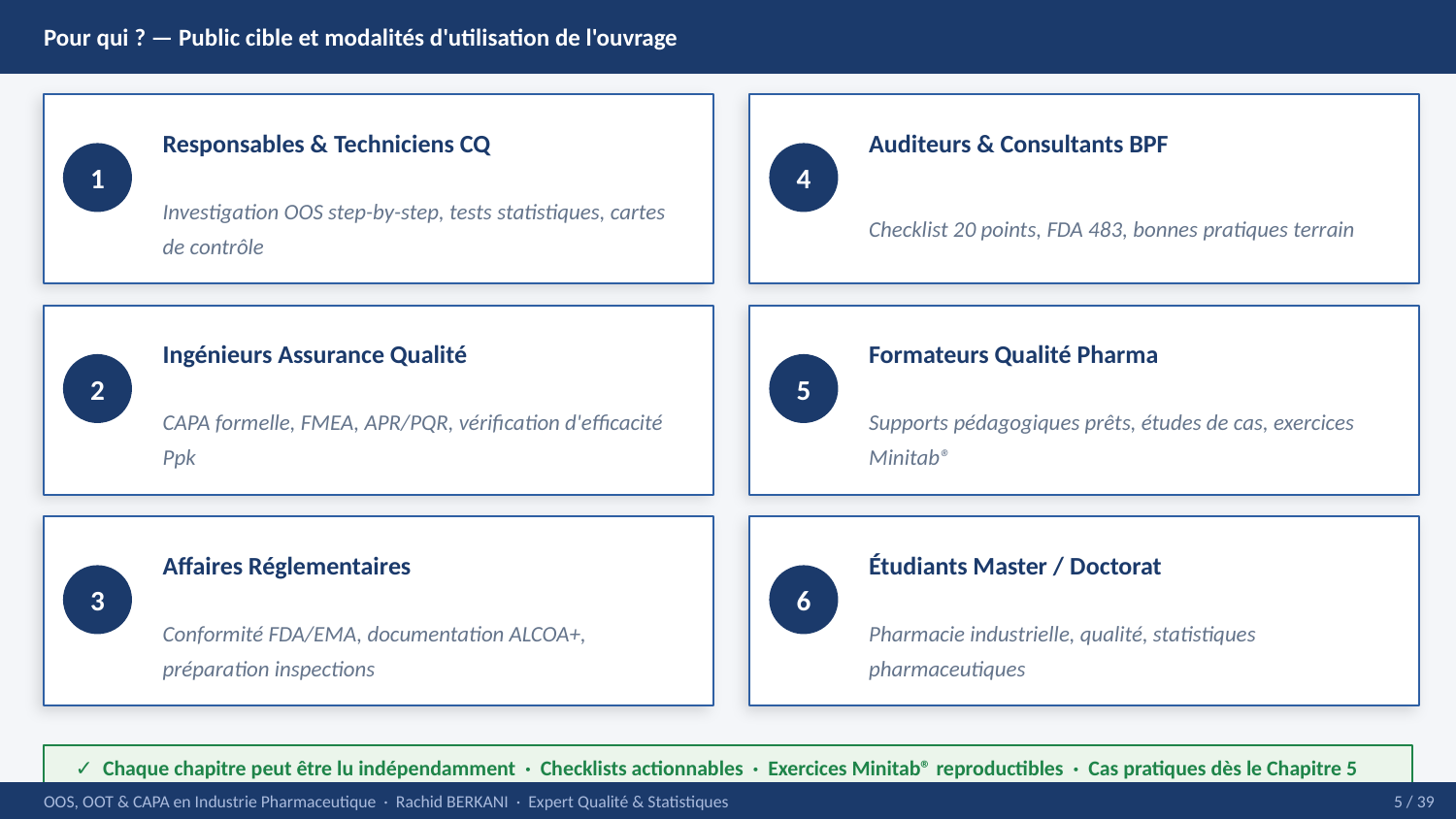

Pour qui ? — Public cible et modalités d'utilisation de l'ouvrage

Responsables & Techniciens CQ
Auditeurs & Consultants BPF

1

4
Investigation OOS step-by-step, tests statistiques, cartes de contrôle
Checklist 20 points, FDA 483, bonnes pratiques terrain

Ingénieurs Assurance Qualité
Formateurs Qualité Pharma

2

5
CAPA formelle, FMEA, APR/PQR, vérification d'efficacité Ppk
Supports pédagogiques prêts, études de cas, exercices Minitab®

Affaires Réglementaires
Étudiants Master / Doctorat

3

6
Conformité FDA/EMA, documentation ALCOA+, préparation inspections
Pharmacie industrielle, qualité, statistiques pharmaceutiques

✓  Chaque chapitre peut être lu indépendamment  ·  Checklists actionnables  ·  Exercices Minitab® reproductibles  ·  Cas pratiques dès le Chapitre 5

OOS, OOT & CAPA en Industrie Pharmaceutique  ·  Rachid BERKANI  ·  Expert Qualité & Statistiques
5 / 39